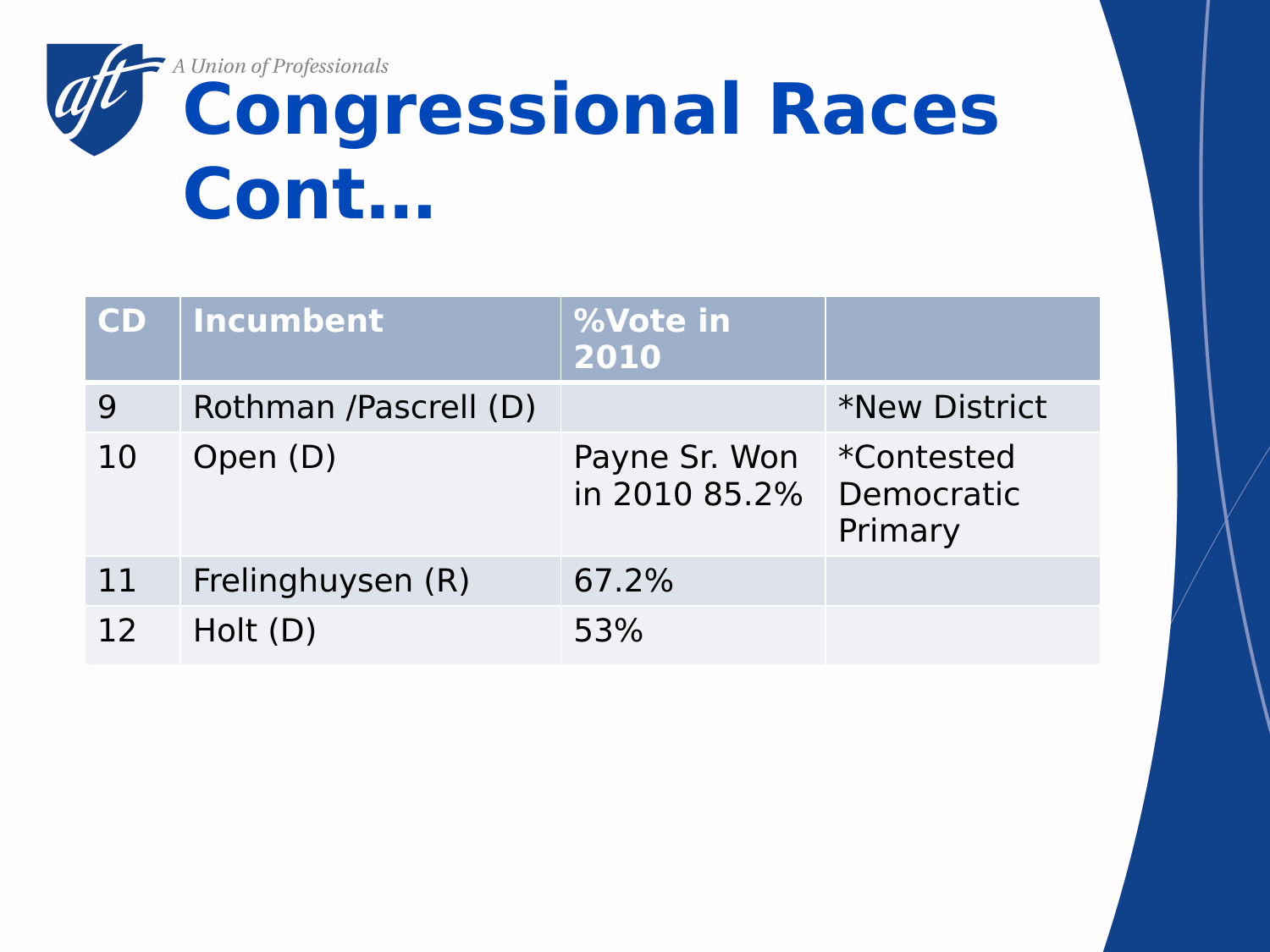

# Congressional Races Cont…
| CD | Incumbent | %Vote in 2010 |  |
| --- | --- | --- | --- |
| 9 | Rothman /Pascrell (D) |  | \*New District |
| 10 | Open (D) | Payne Sr. Won in 2010 85.2% | \*Contested Democratic Primary |
| 11 | Frelinghuysen (R) | 67.2% |  |
| 12 | Holt (D) | 53% |  |